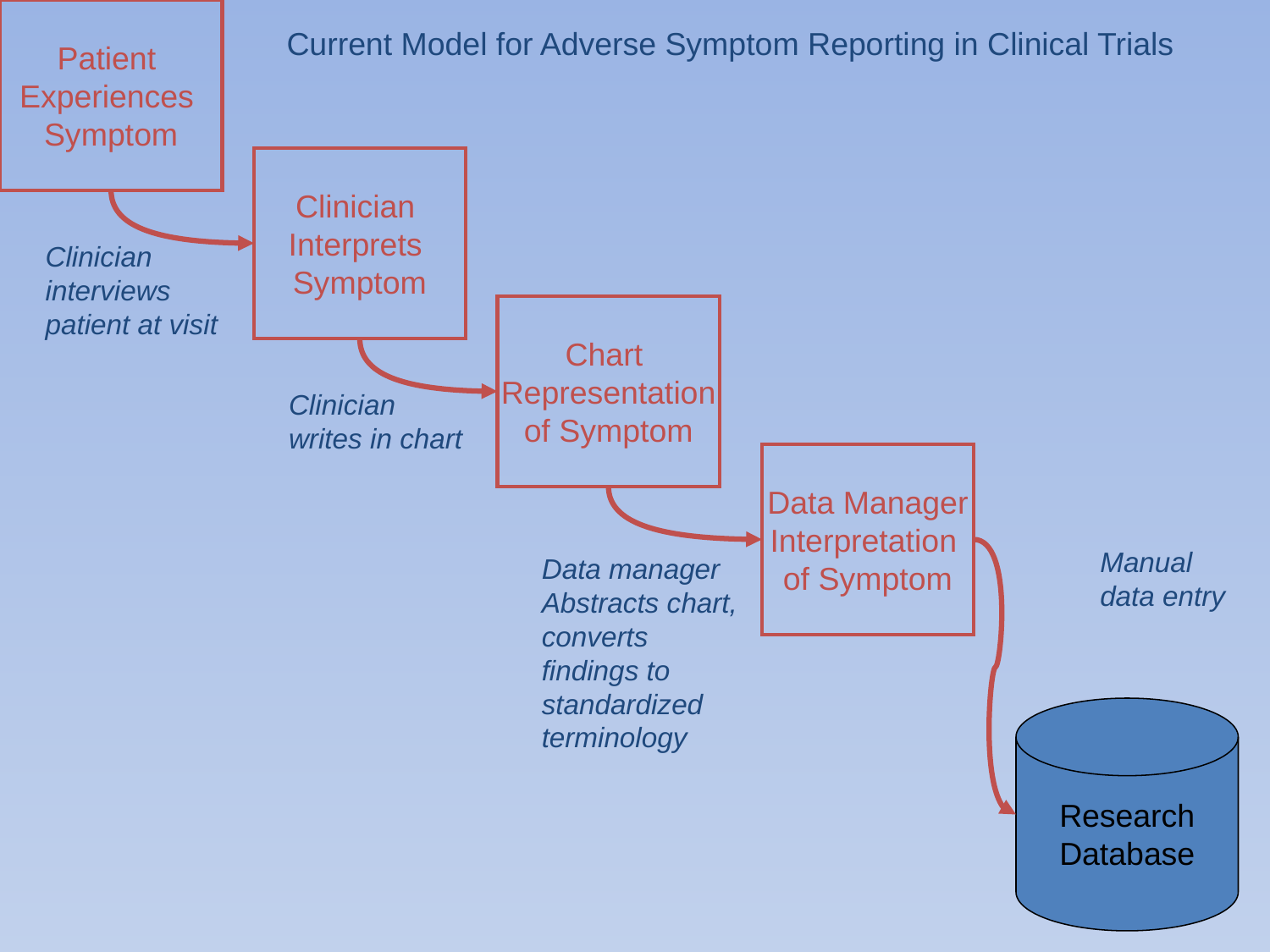

Patient
Experiences
Symptom
Clinician
Interprets
Symptom
Clinician
interviews
patient at visit
Chart
 Representation
of Symptom
Clinician
writes in chart
Data Manager
Interpretation
of Symptom
Manual
data entry
Data manager
Abstracts chart, converts findings to standardized terminology
Research
Database
# Current Model for Adverse Symptom Reporting in Clinical Trials